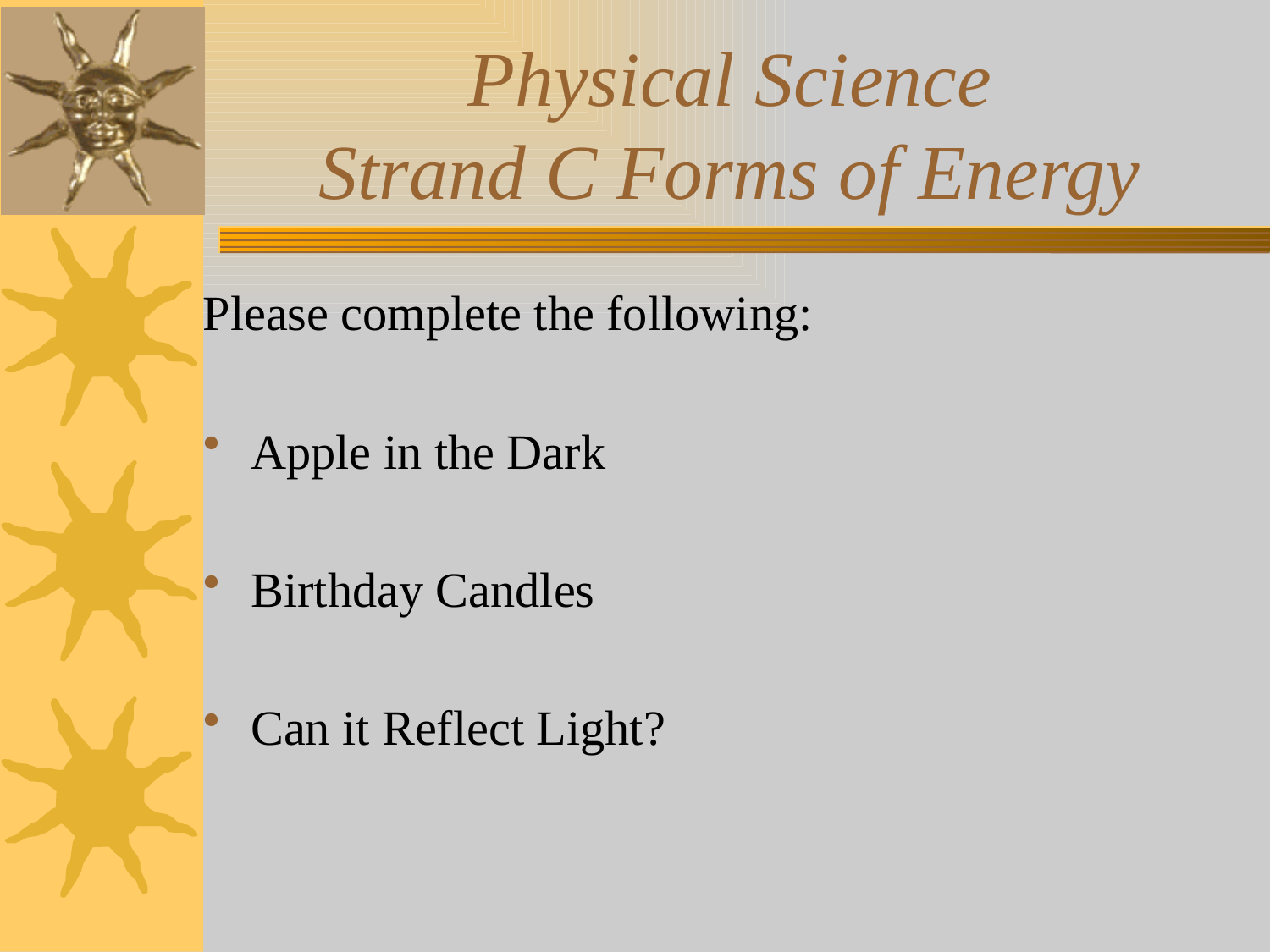

# Physical Science Strand C Forms of Energy
Please complete the following:

Apple in the Dark

Birthday Candles

Can it Reflect Light?